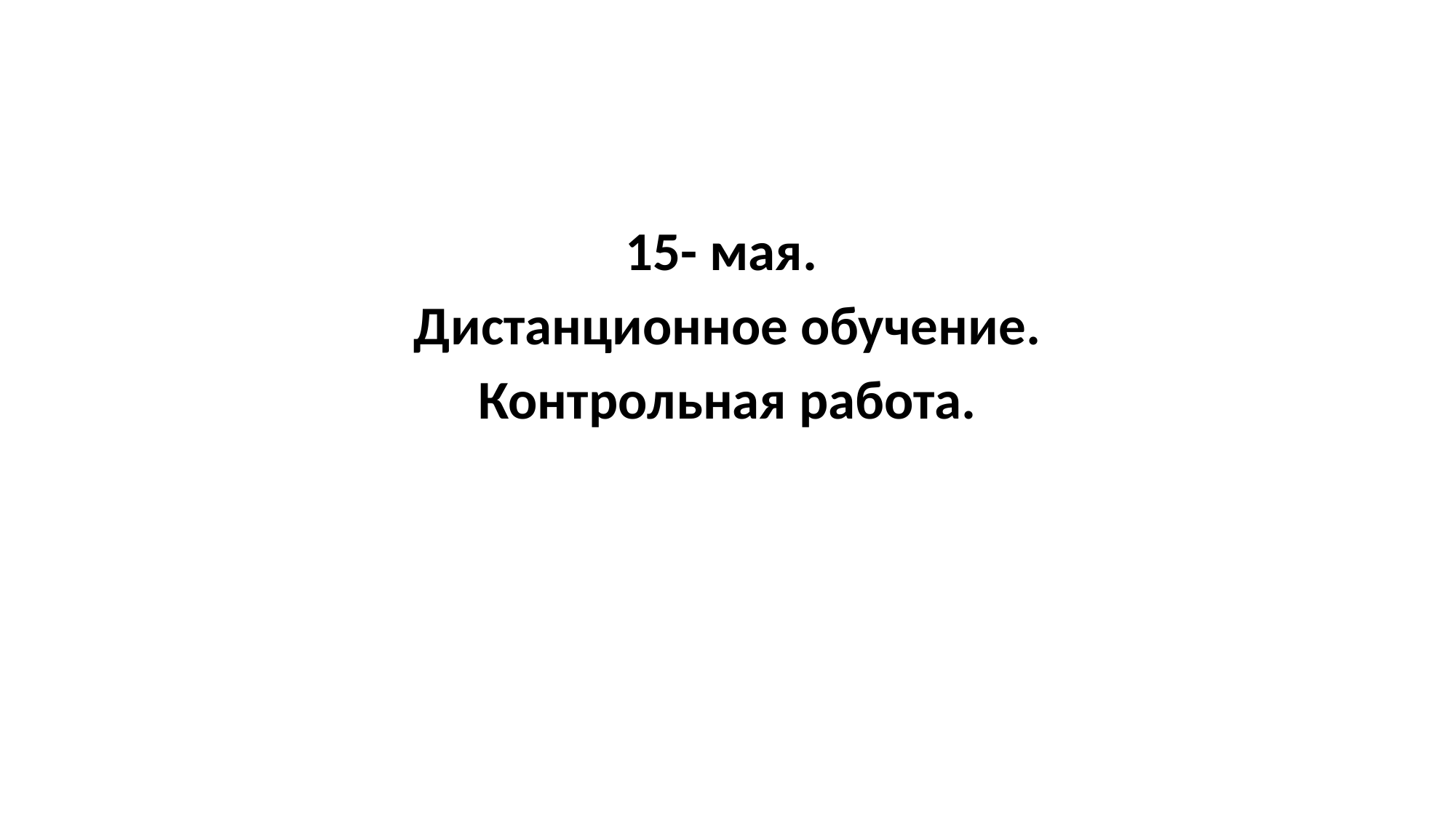

#
15- мая.
Дистанционное обучение.
Контрольная работа.